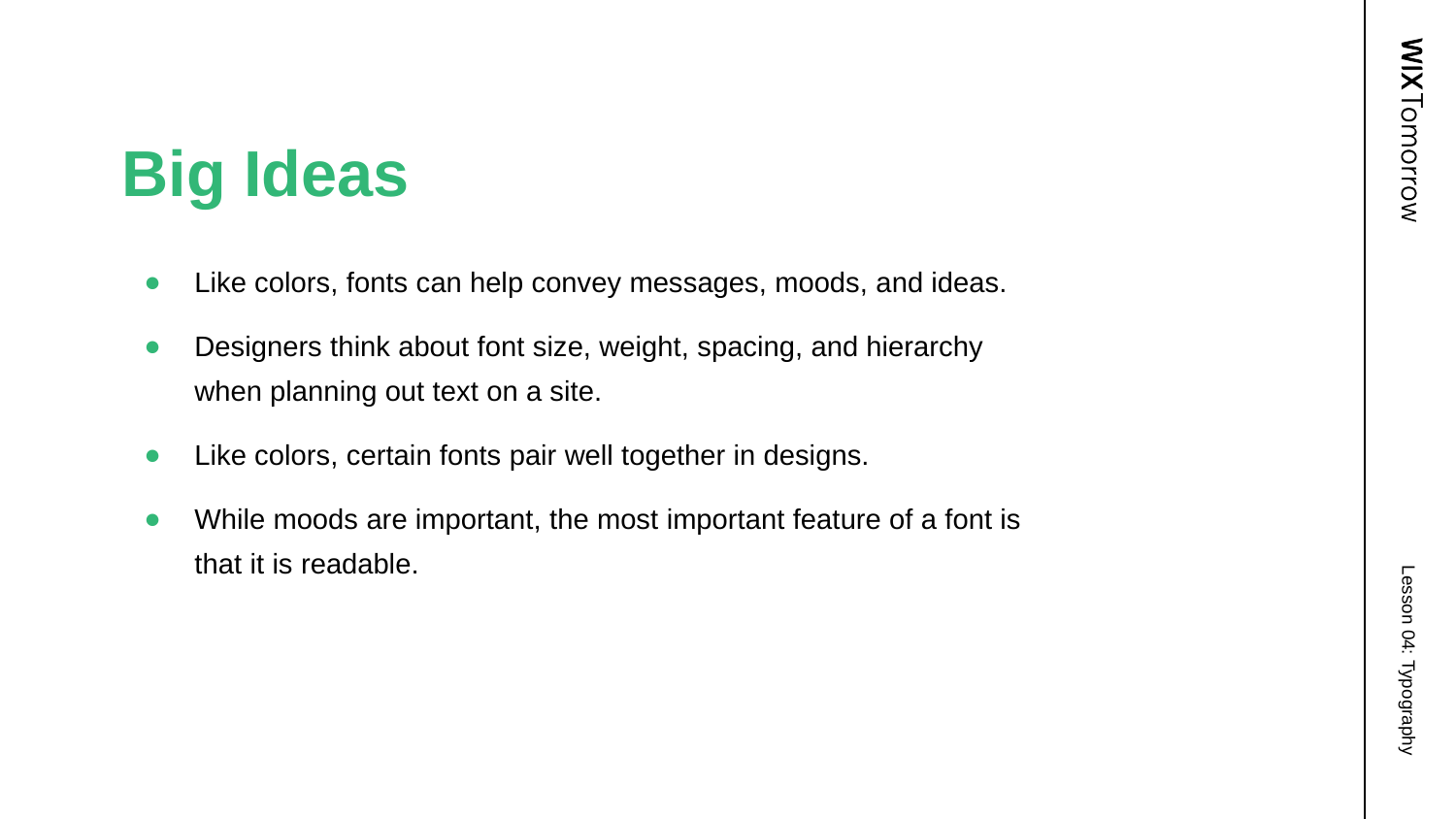

# Big Ideas
Like colors, fonts can help convey messages, moods, and ideas.
Designers think about font size, weight, spacing, and hierarchy when planning out text on a site.
Like colors, certain fonts pair well together in designs.
While moods are important, the most important feature of a font is that it is readable.